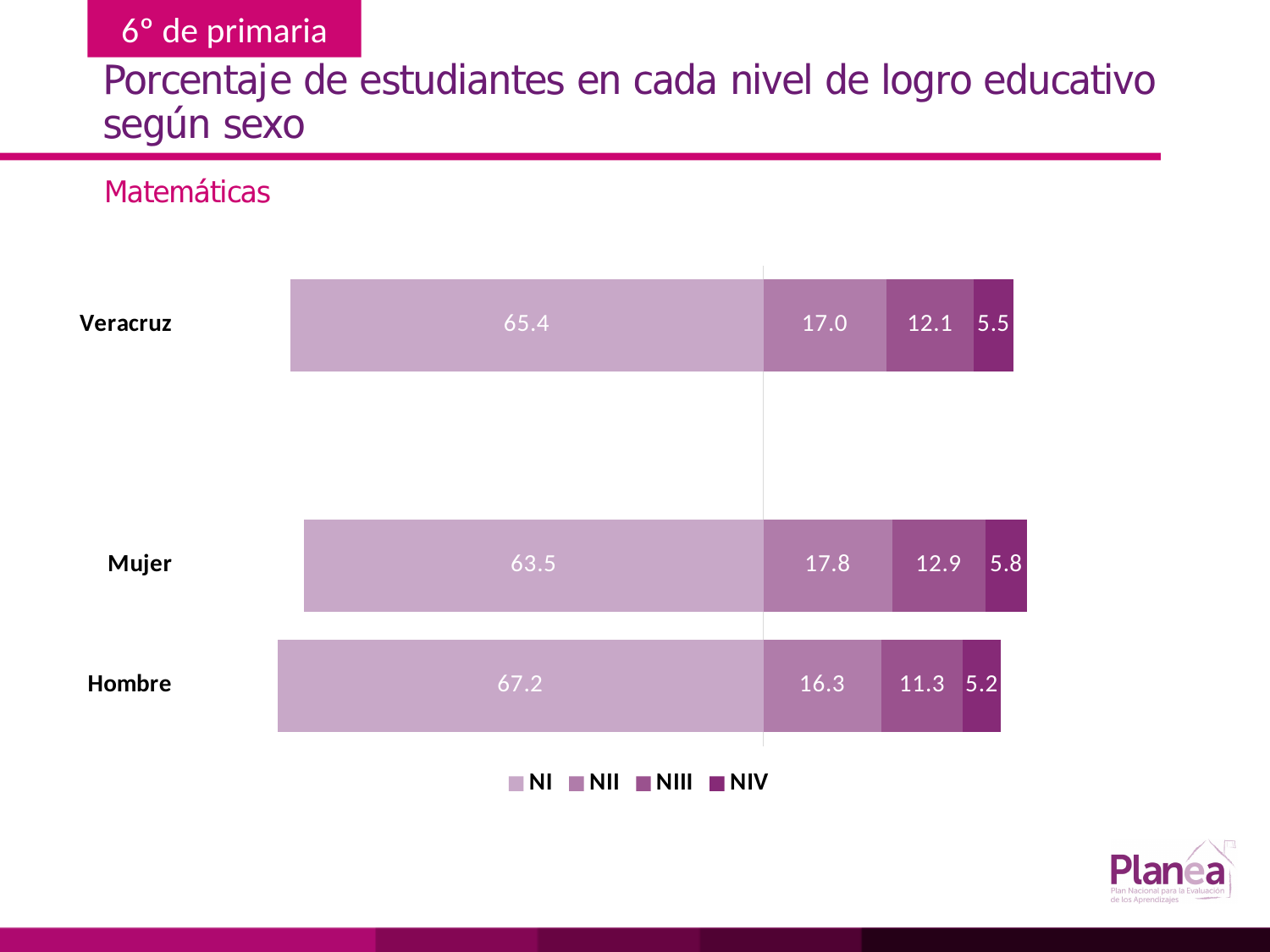

# Porcentaje de estudiantes en cada nivel de logro educativo según sexo

Matemáticas

### Chart

| Category |  |  |  |  |
|---|---|---|---|---|
| Hombre | -67.2 | 16.3 | 11.3 | 5.2 |
| Mujer | -63.5 | 17.8 | 12.9 | 5.8 |
|  | None | None | None | None |
| Veracruz | -65.4 | 17.0 | 12.1 | 5.5 |